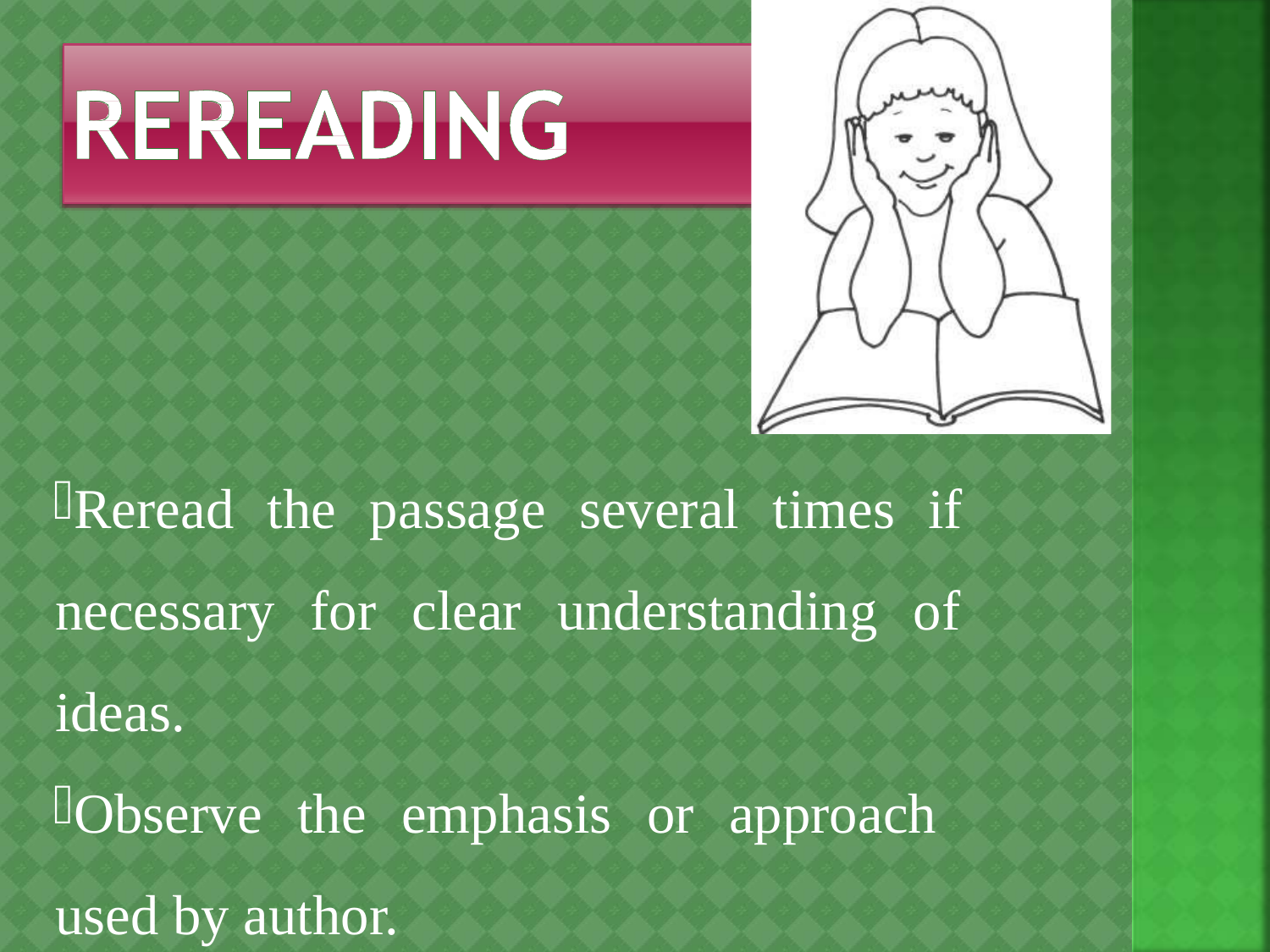

Reread the passage several times if  necessary for clear understanding of  ideas.
Observe the emphasis or approach  used by author.